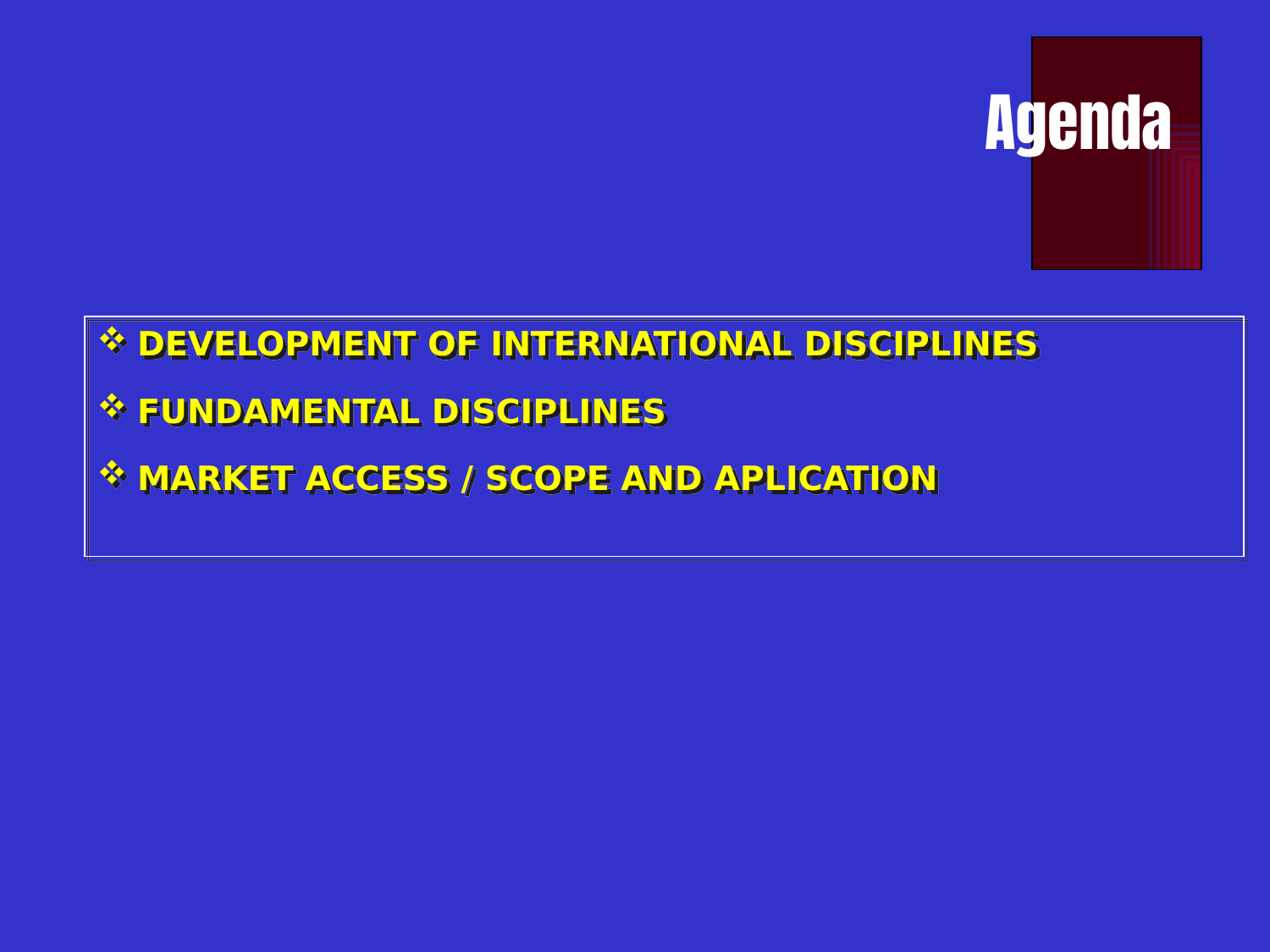

Agenda
DEVELOPMENT OF INTERNATIONAL DISCIPLINES
FUNDAMENTAL DISCIPLINES
MARKET ACCESS / SCOPE AND APLICATION